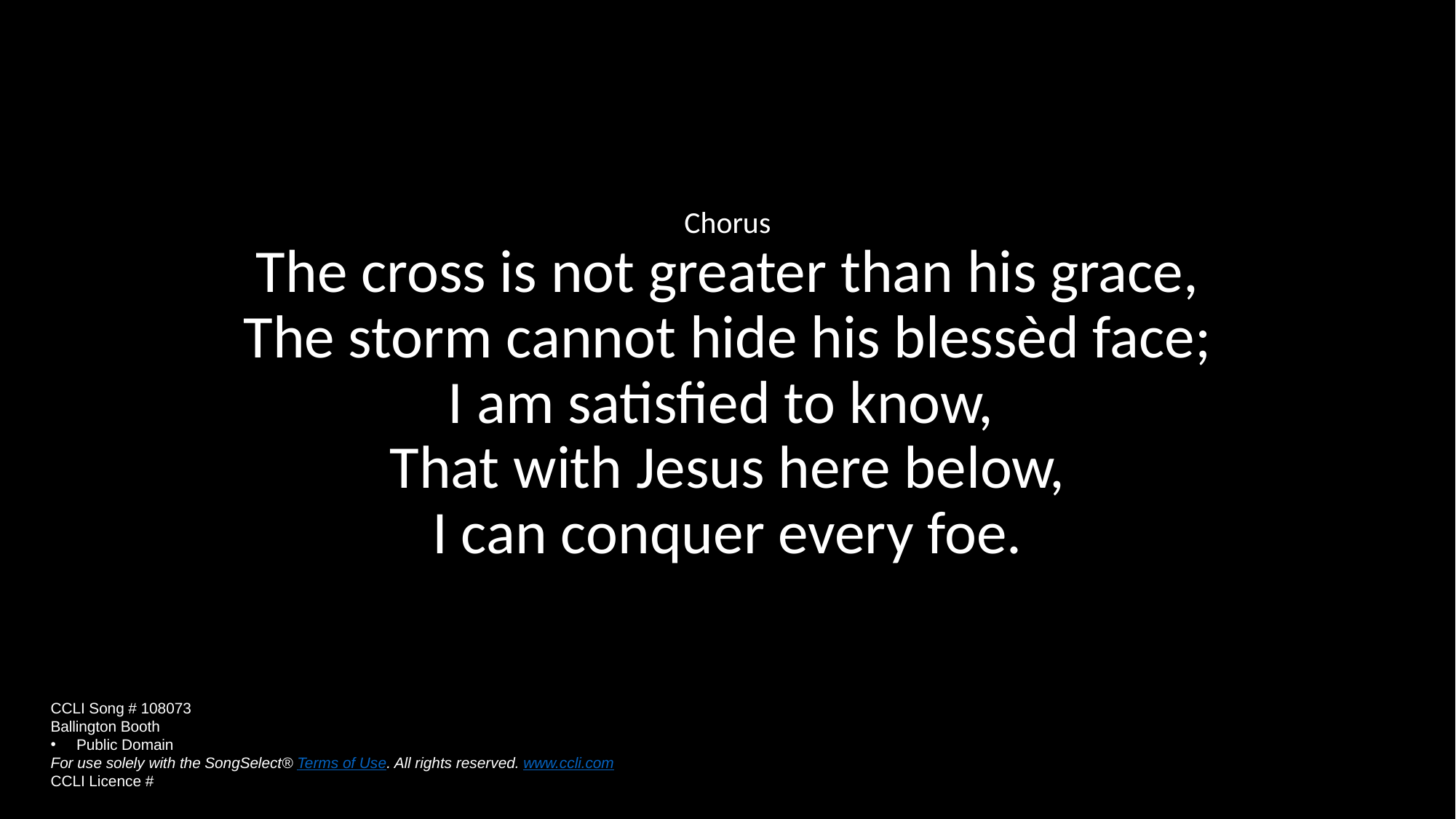

Chorus
The cross is not greater than his grace,
The storm cannot hide his blessèd face;
I am satisfied to know,
That with Jesus here below,
I can conquer every foe.
CCLI Song # 108073
Ballington Booth
Public Domain
For use solely with the SongSelect® Terms of Use. All rights reserved. www.ccli.com
CCLI Licence #